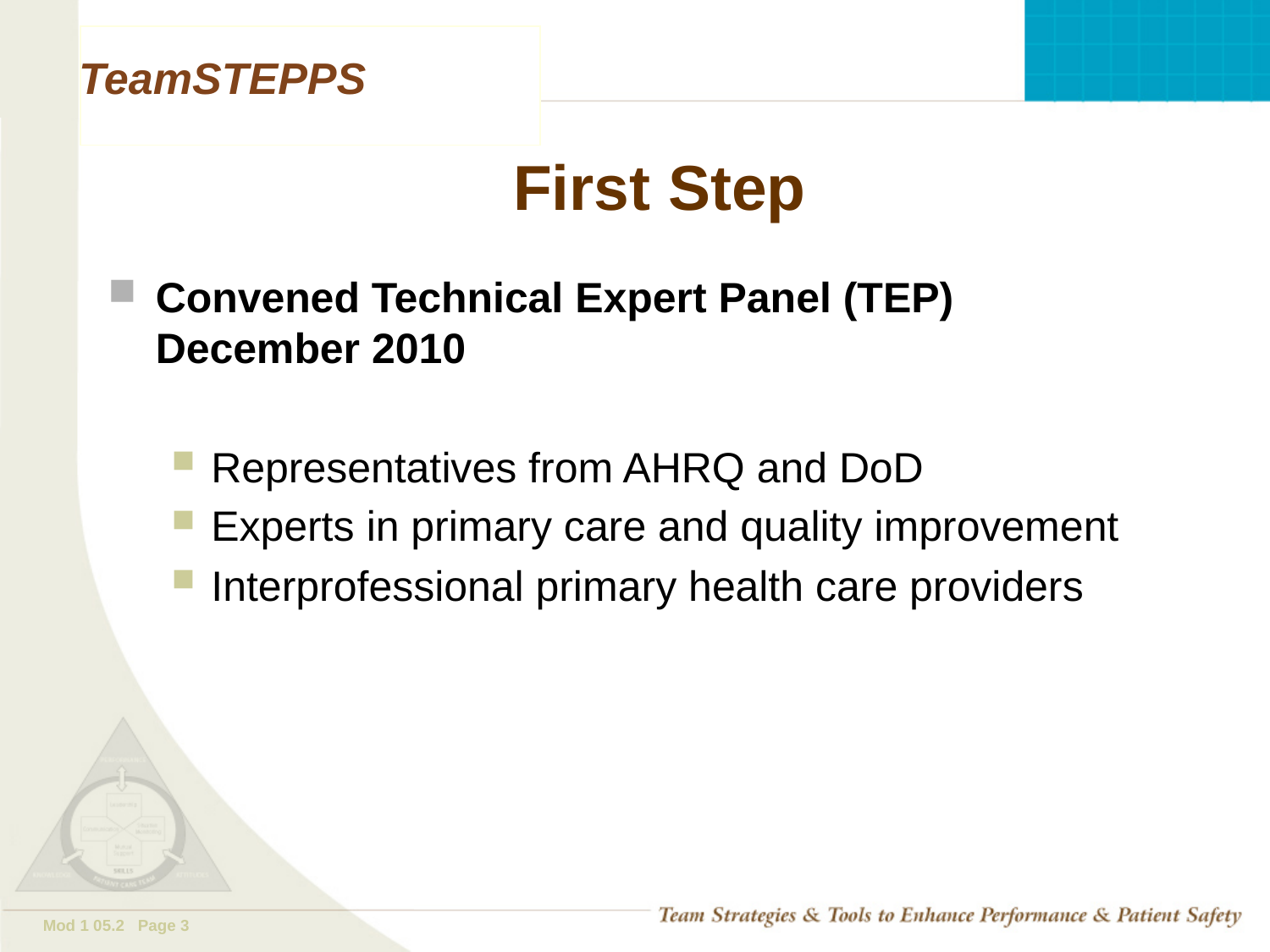

# First Step
Convened Technical Expert Panel (TEP) December 2010

Representatives from AHRQ and DoD
Experts in primary care and quality improvement
Interprofessional primary health care providers